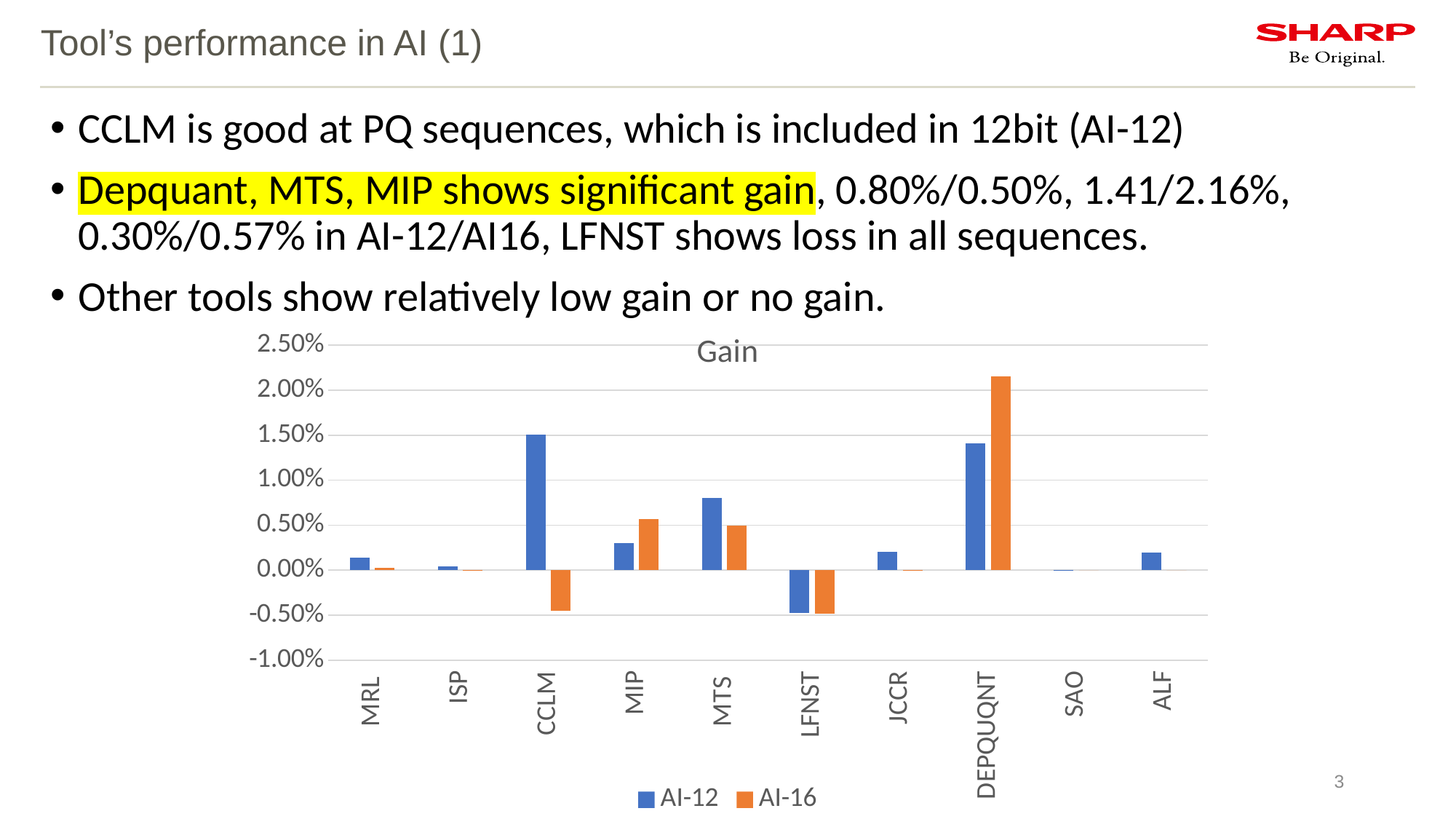

# Tool’s performance in AI (1)
CCLM is good at PQ sequences, which is included in 12bit (AI-12)
Depquant, MTS, MIP shows significant gain, 0.80%/0.50%, 1.41/2.16%, 0.30%/0.57% in AI-12/AI16, LFNST shows loss in all sequences.
Other tools show relatively low gain or no gain.

### Chart: Gain

| Category | AI-12 | AI-16 |
|---|---|---|
| MRL  | 0.0013618481339310391 | 0.0002956405948648655 |
| ISP | 0.0004498036036344762 | -2.2078007232506634e-05 |
| CCLM | 0.015093678113975299 | -0.004504500995476324 |
| MIP | 0.002996831999998702 | 0.005688060489091784 |
| MTS  | 0.00803789792044105 | 0.004968955801127972 |
| LFNST | -0.004722052083658183 | -0.004853135890378879 |
| JCCR | 0.0020235376554731473 | -1.2739646423298723e-05 |
| DEPQUQNT | 0.01409598704148154 | 0.021554266928407007 |
| SAO | -3.173309208256055e-05 | -3.6423019942333215e-07 |
| ALF | 0.0019792857635589764 | 0.0 |
3